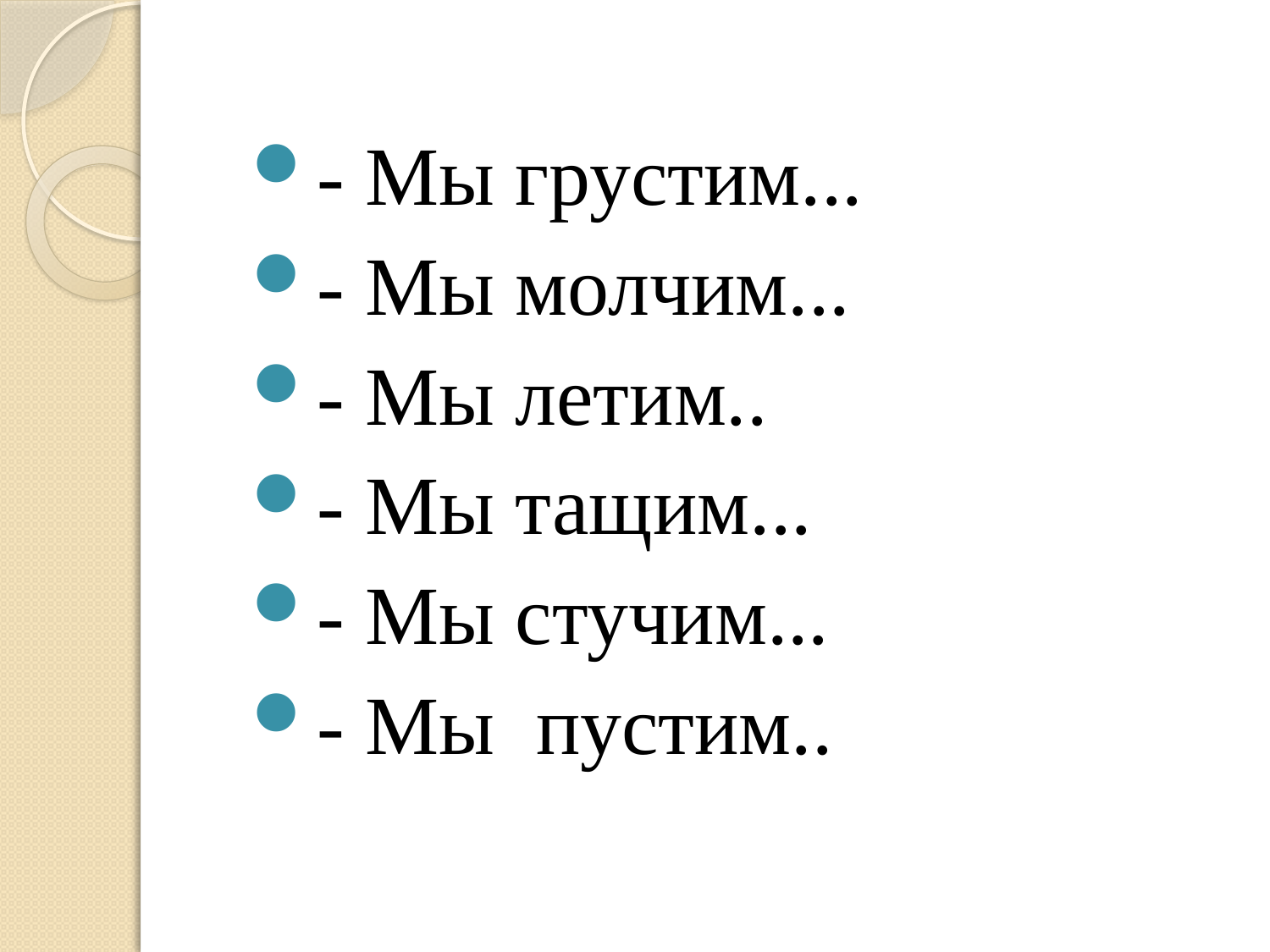

#
- Мы грустим...
- Мы молчим...
- Мы летим..
- Мы тащим...
- Мы стучим...
- Мы  пустим..